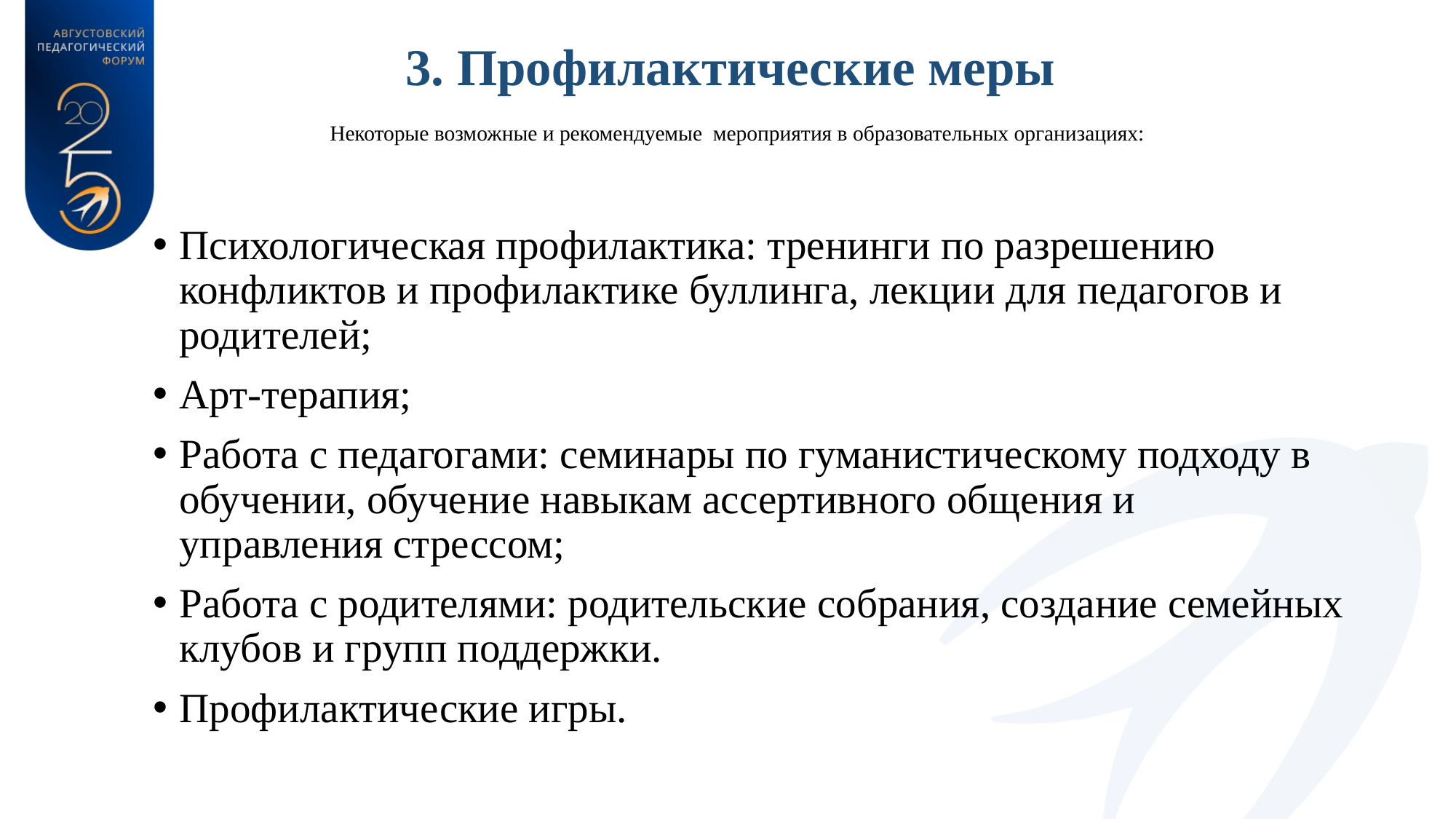

# 3. Профилактические меры Некоторые возможные и рекомендуемые  мероприятия в образовательных организациях:
Психологическая профилактика: тренинги по разрешению конфликтов и профилактике буллинга, лекции для педагогов и родителей;
Арт-терапия;
Работа с педагогами: семинары по гуманистическому подходу в обучении, обучение навыкам ассертивного общения и управления стрессом;
Работа с родителями: родительские собрания, создание семейных клубов и групп поддержки.
Профилактические игры.